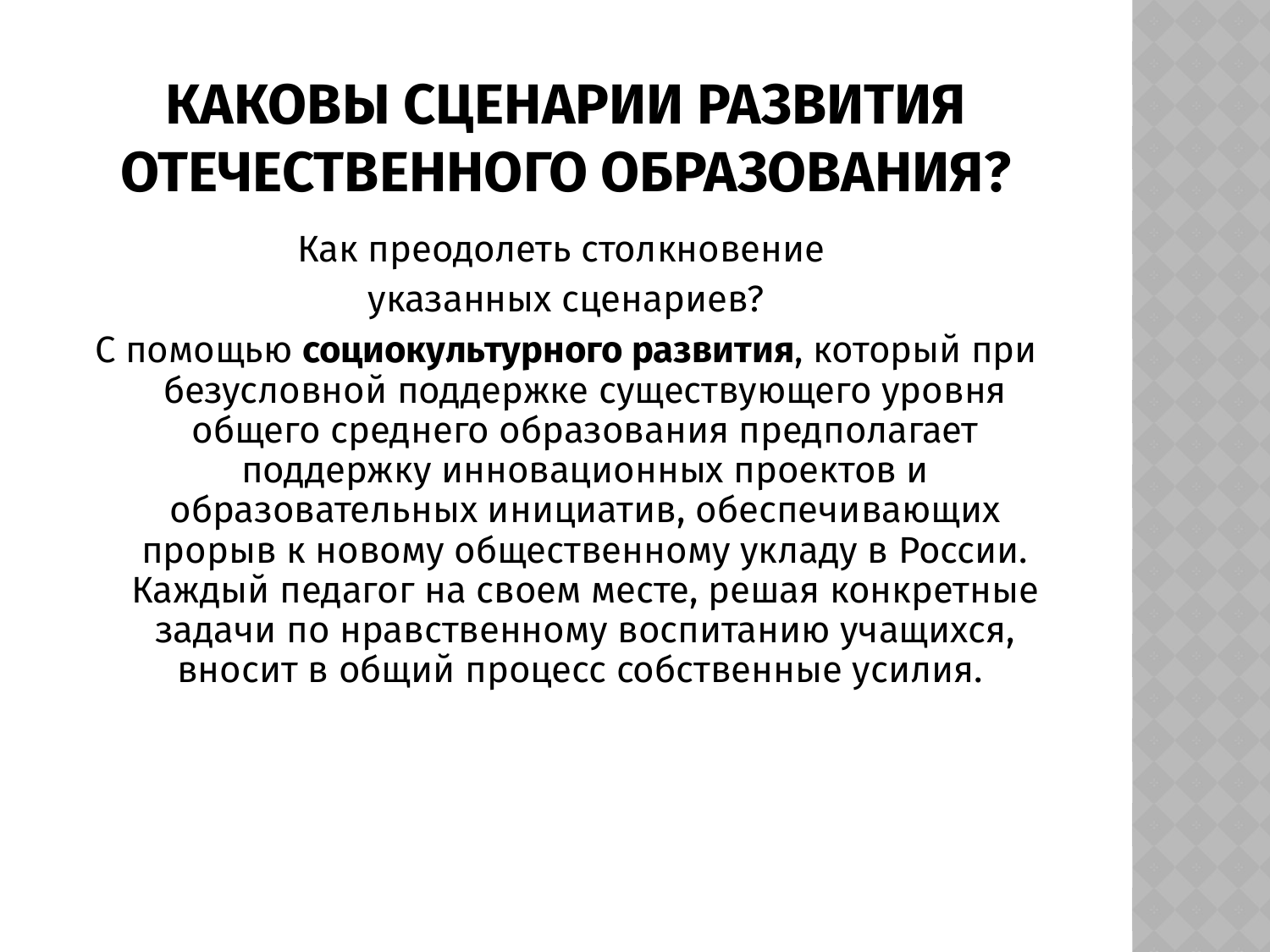

# Каковы сценарии развития отечественного образования?
Как преодолеть столкновение
указанных сценариев?
С помощью социокультурного развития, который при безусловной поддержке существующего уровня общего среднего образования предполагает поддержку инновационных проектов и образовательных инициатив, обеспечивающих прорыв к новому общественному укладу в России. Каждый педагог на своем месте, решая конкретные задачи по нравственному воспитанию учащихся, вносит в общий процесс собственные усилия.
40